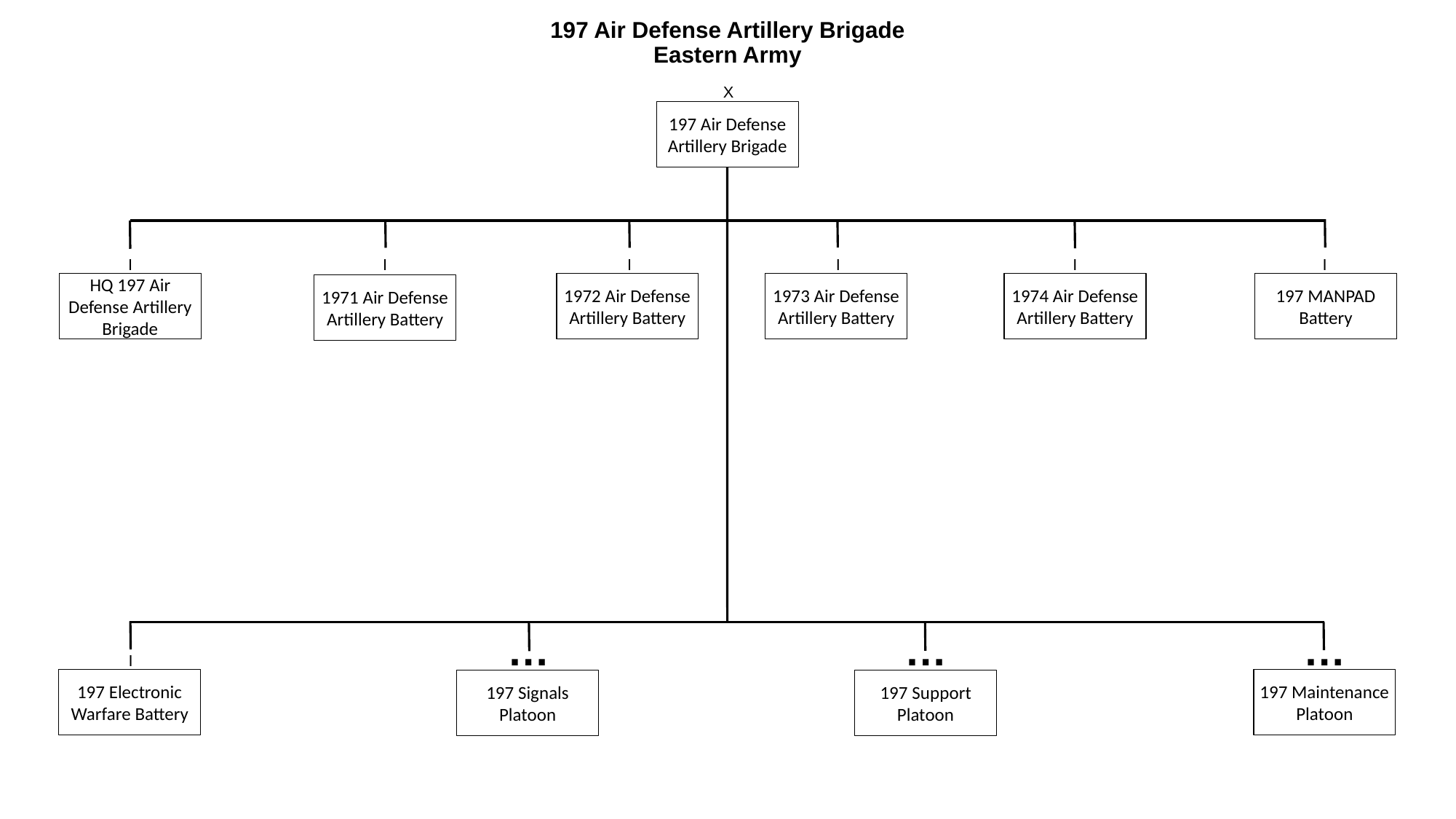

# 197 Air Defense Artillery Brigade Eastern Army
X
197 Air Defense Artillery Brigade
I
I
I
I
I
I
HQ 197 Air Defense Artillery Brigade
1972 Air Defense Artillery Battery
1973 Air Defense Artillery Battery
1974 Air Defense Artillery Battery
197 MANPAD
Battery
1971 Air Defense Artillery Battery
…
…
…
I
197 Electronic Warfare Battery
197 Maintenance
Platoon
197 Signals
Platoon
197 Support
Platoon